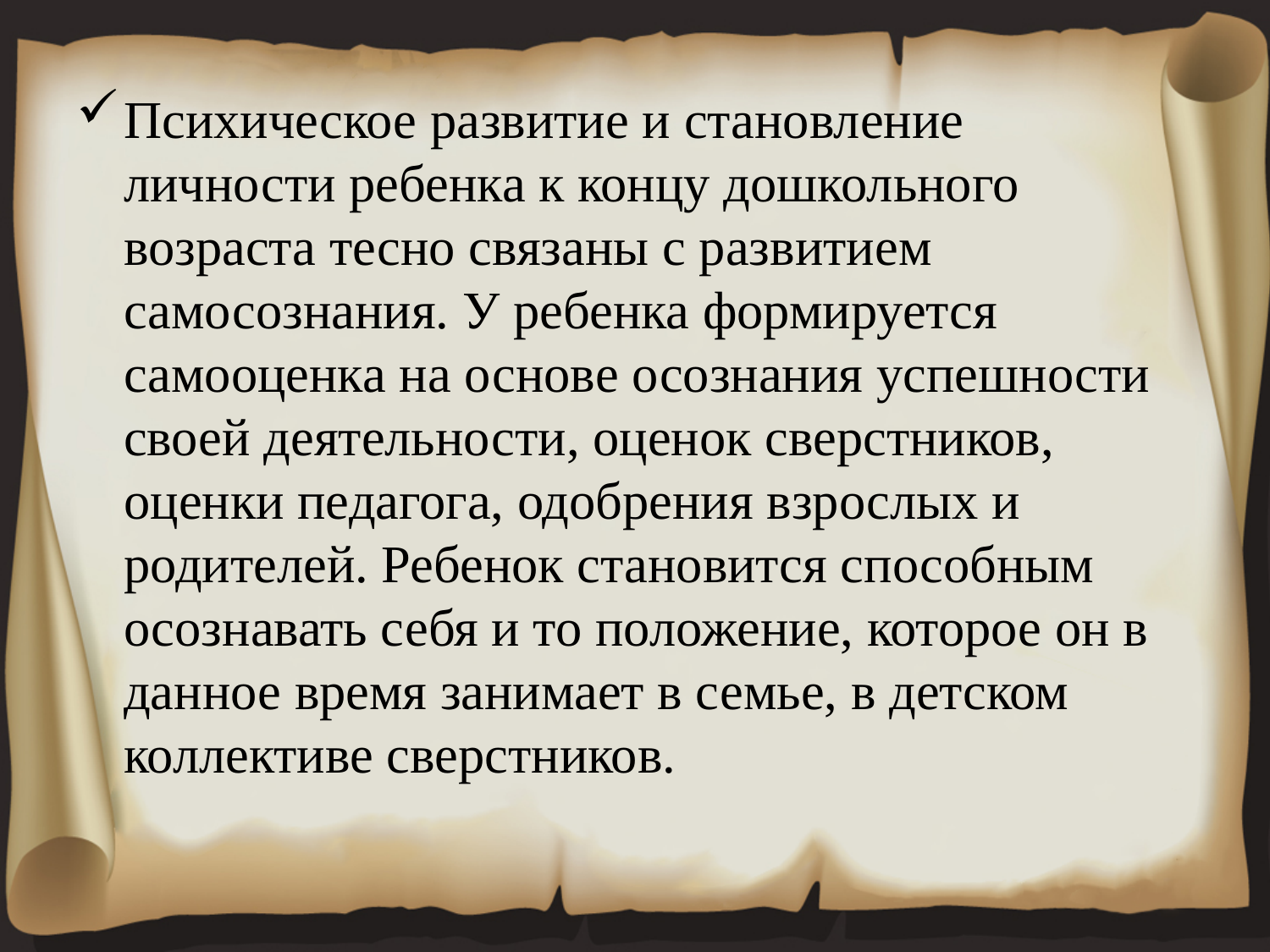

Психическое развитие и становление личности ребенка к концу дошкольного возраста тесно связаны с развитием самосознания. У ребенка формируется самооценка на основе осознания успешности своей деятельности, оценок сверстников, оценки педагога, одобрения взрослых и родителей. Ребенок становится способным осознавать себя и то положение, которое он в данное время занимает в семье, в детском коллективе сверстников.